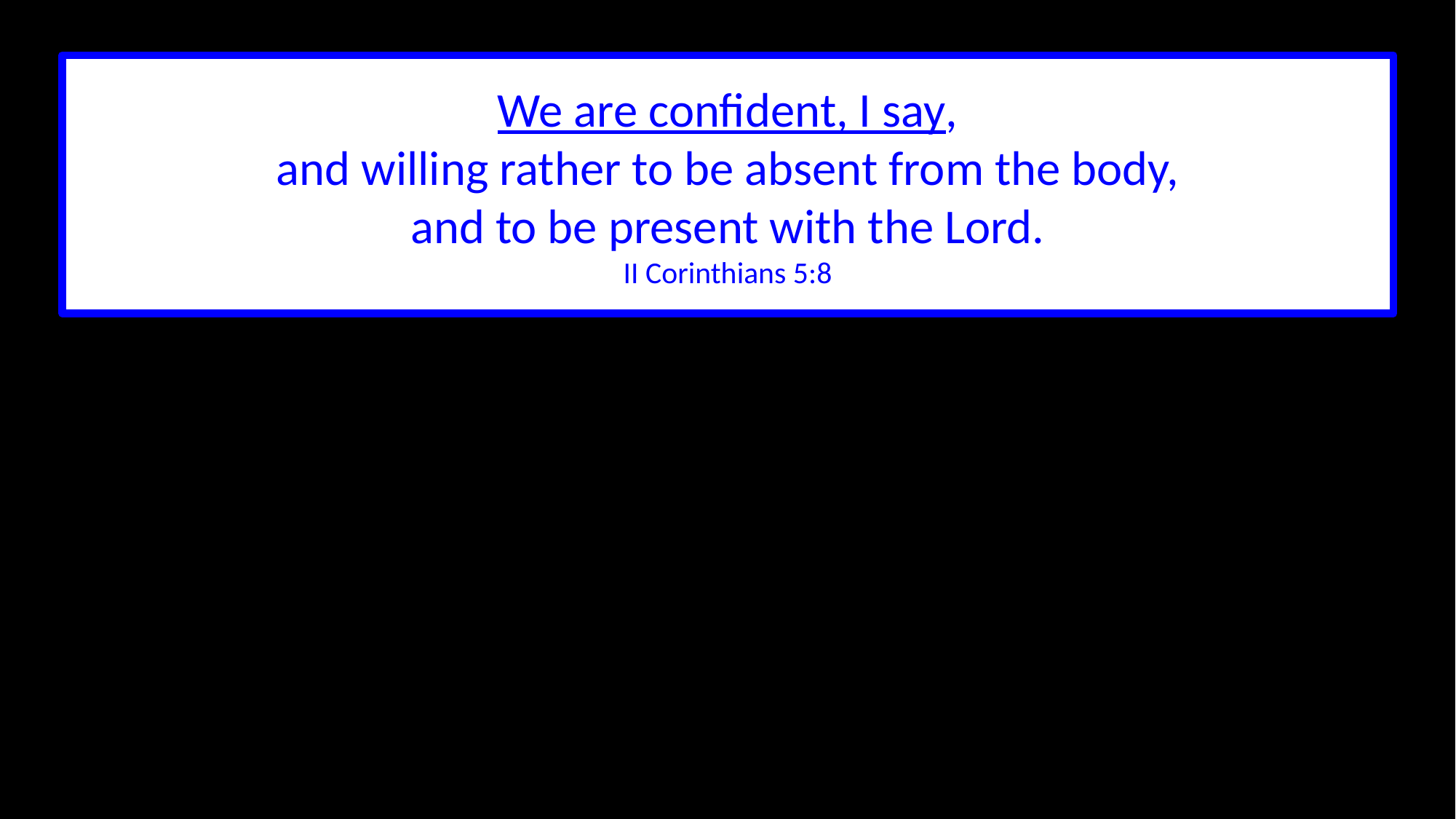

We are confident, I say,
and willing rather to be absent from the body,
and to be present with the Lord.
II Corinthians 5:8